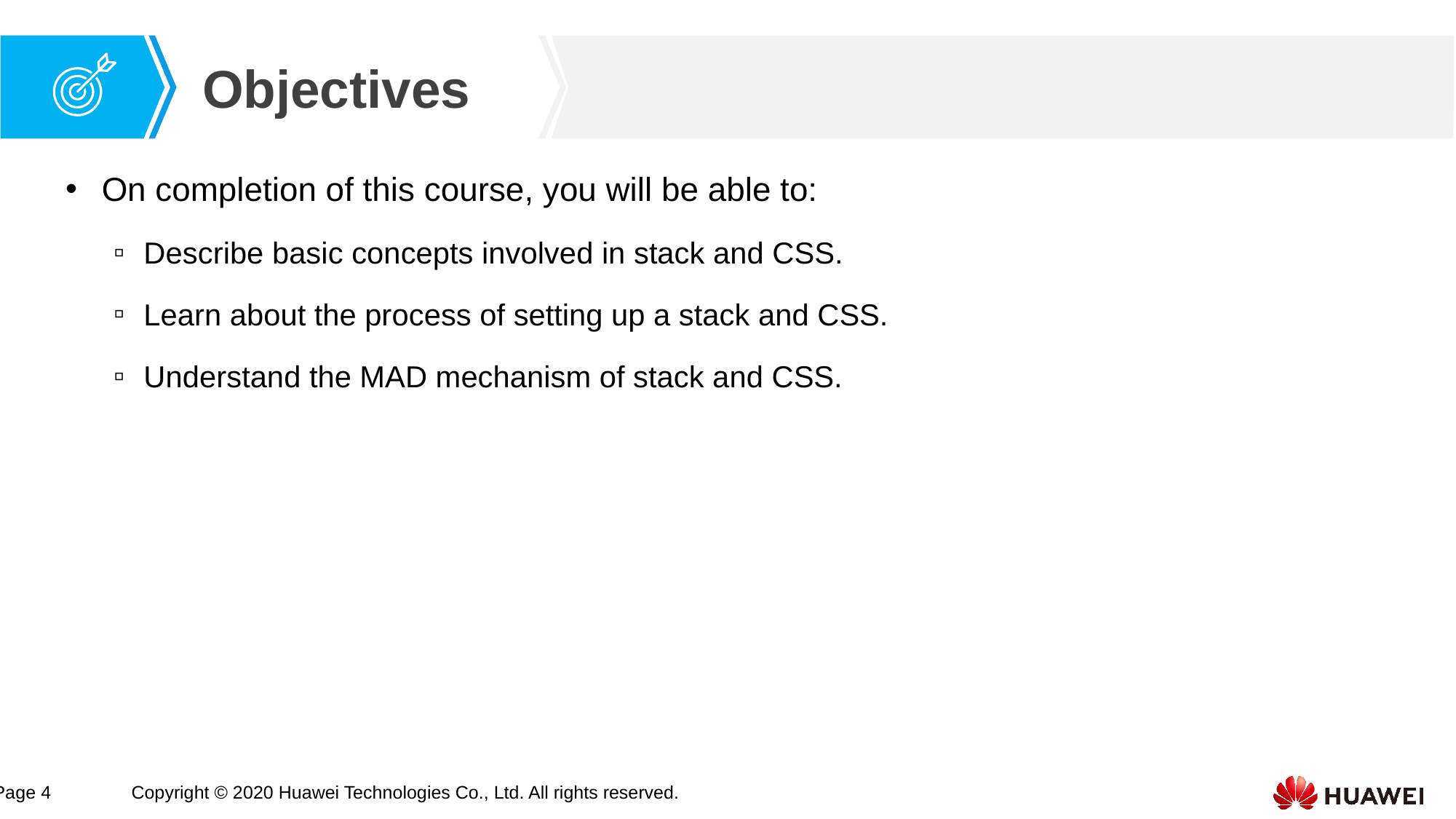

On completion of this course, you will be able to:
Describe basic concepts involved in stack and CSS.
Learn about the process of setting up a stack and CSS.
Understand the MAD mechanism of stack and CSS.